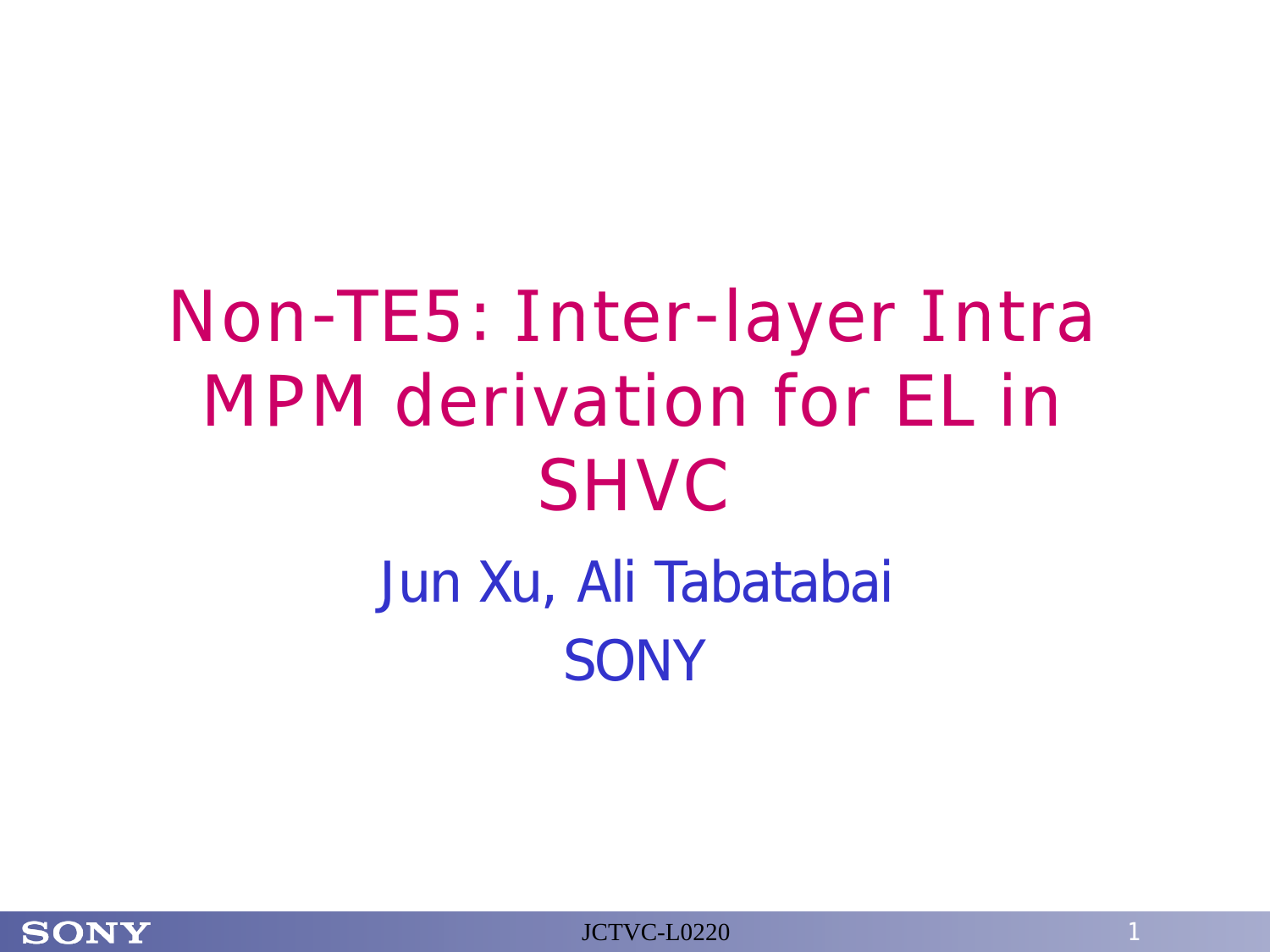

# Non-TE5: Inter-layer Intra MPM derivation for EL in SHVC
Jun Xu, Ali Tabatabai
SONY
JCTVC-L0220
1